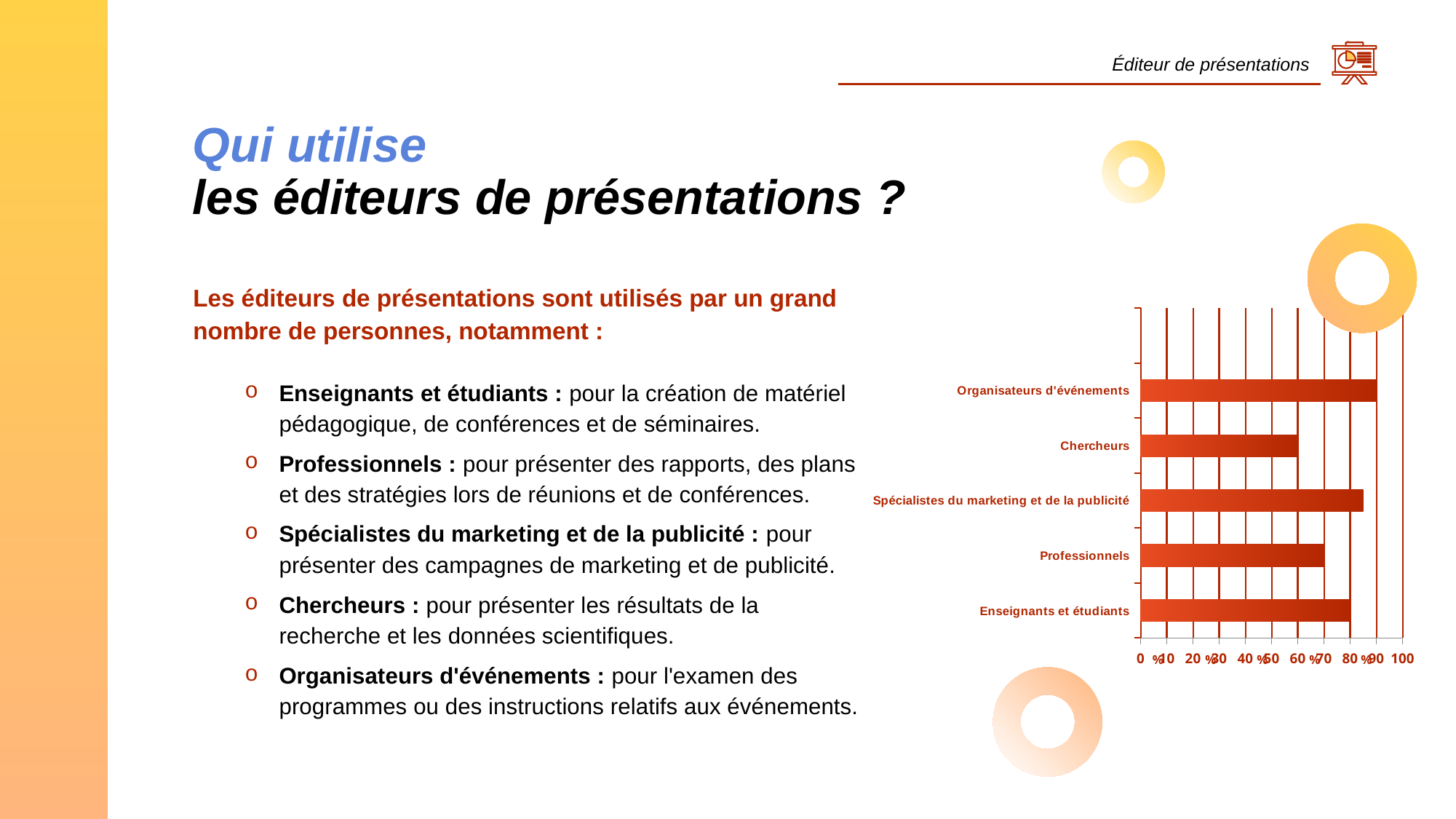

# Qui utilise les éditeurs de présentations ?

### Chart

| Category |  |  |  |
|---|---|---|---|
| Enseignants et étudiants | 80.0 | None | None |
| Professionnels | 70.0 | None | None |
| Spécialistes du marketing et de la publicité | 85.0 | None | None |
| Chercheurs | 60.0 | None | None |
| Organisateurs d'événements | 90.0 | None | None |
|  | None | None | None |
Les éditeurs de présentations sont utilisés par un grand nombre de personnes, notamment :
Enseignants et étudiants : pour la création de matériel pédagogique, de conférences et de séminaires.
Professionnels : pour présenter des rapports, des plans et des stratégies lors de réunions et de conférences.
Spécialistes du marketing et de la publicité : pour présenter des campagnes de marketing et de publicité.
Chercheurs : pour présenter les résultats de la recherche et les données scientifiques.
Organisateurs d'événements : pour l'examen des programmes ou des instructions relatifs aux événements.
%
%
%
%
%

4